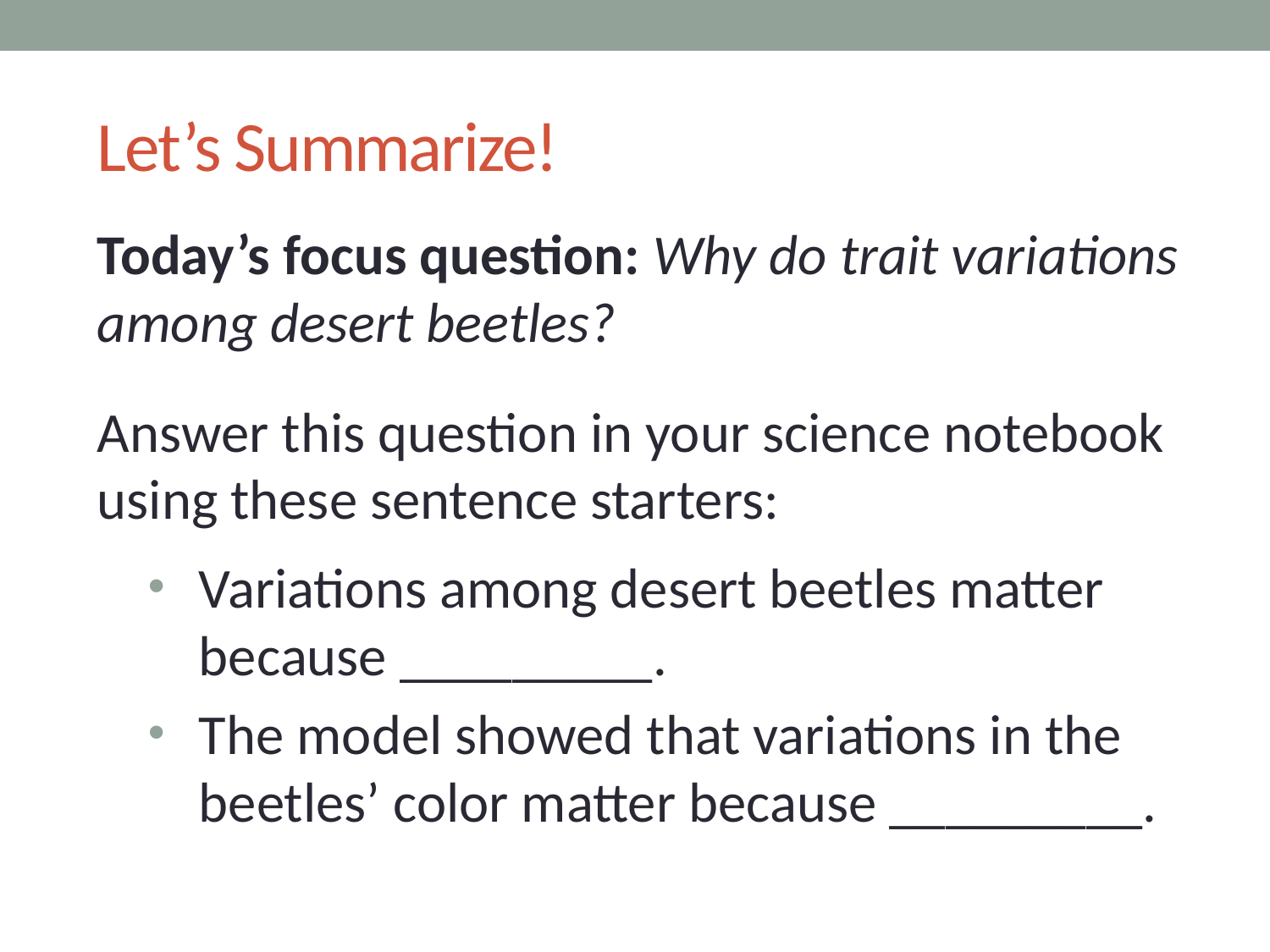

# Let’s Summarize!
Today’s focus question: Why do trait variations among desert beetles?
Answer this question in your science notebook using these sentence starters:
Variations among desert beetles matter because _________.
The model showed that variations in the beetles’ color matter because _________.